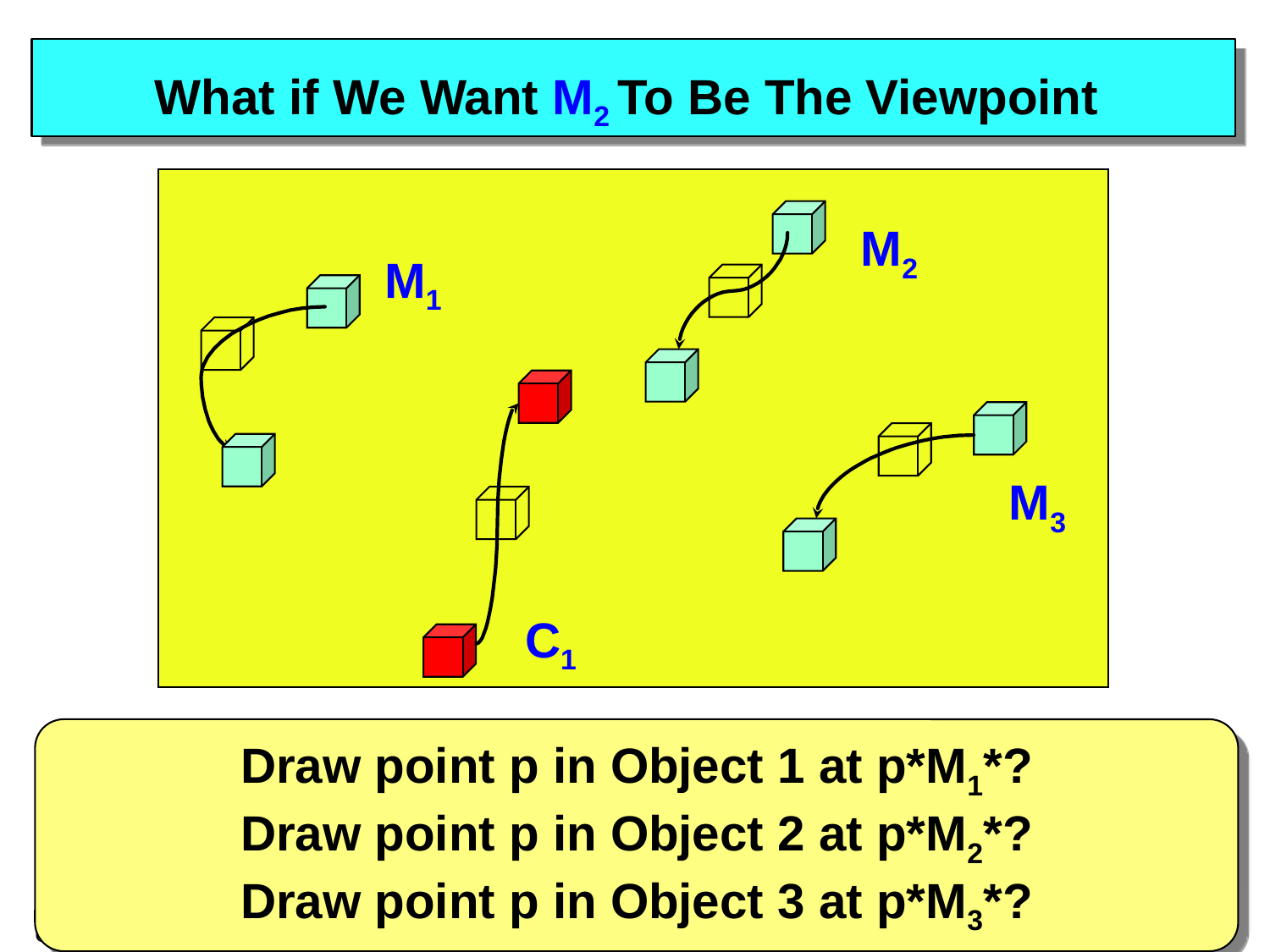

# What if We Want M2 To Be The Viewpoint

M2

M1

M3

C1

Draw point p in Object 1 at p*M1*?
Draw point p in Object 2 at p*M2*?
Draw point p in Object 3 at p*M3*?